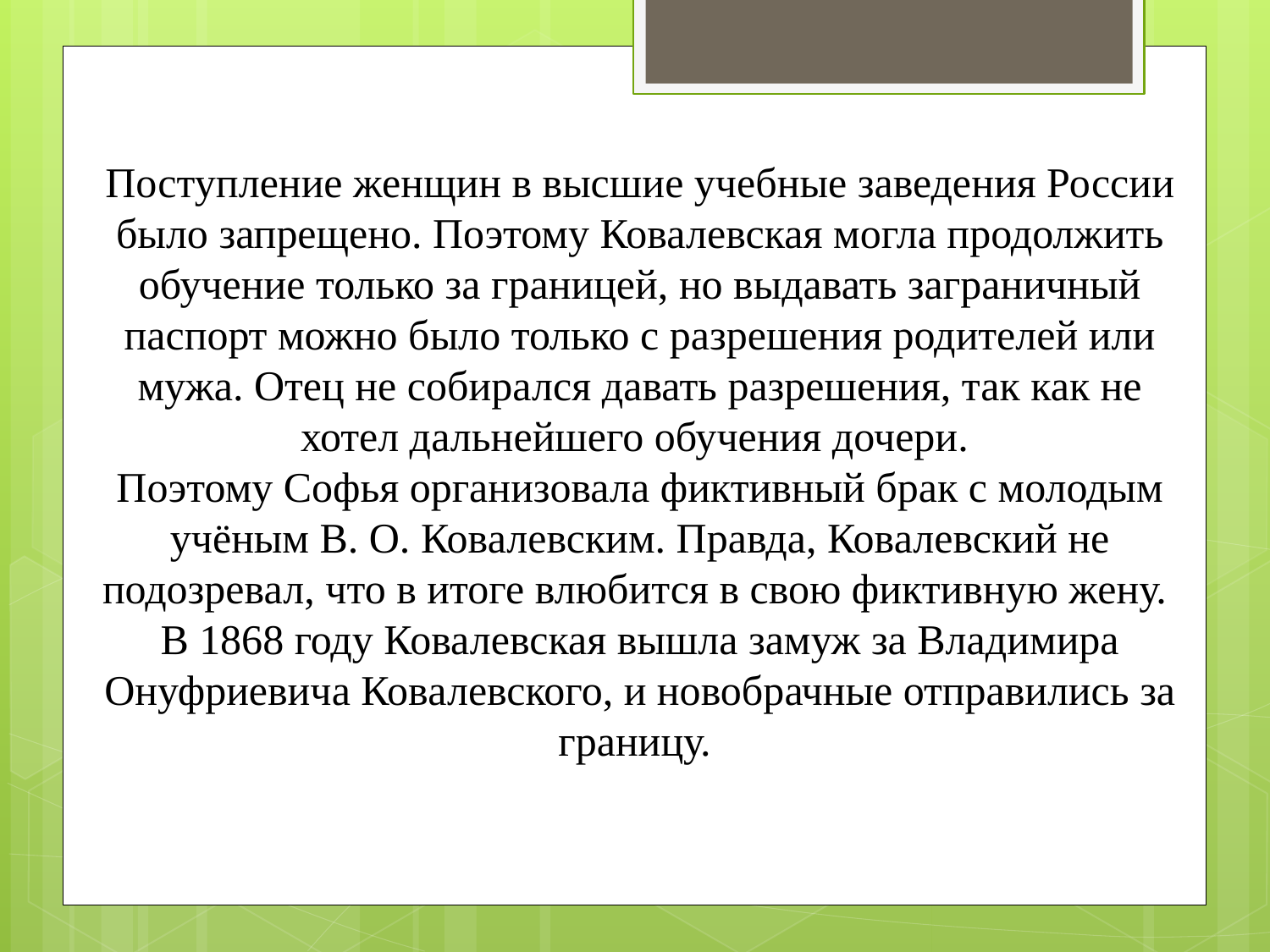

Поступление женщин в высшие учебные заведения России было запрещено. Поэтому Ковалевская могла продолжить обучение только за границей, но выдавать заграничный паспорт можно было только с разрешения родителей или мужа. Отец не собирался давать разрешения, так как не хотел дальнейшего обучения дочери.
Поэтому Софья организовала фиктивный брак с молодым учёным В. О. Ковалевским. Правда, Ковалевский не подозревал, что в итоге влюбится в свою фиктивную жену.
В 1868 году Ковалевская вышла замуж за Владимира Онуфриевича Ковалевского, и новобрачные отправились за границу.